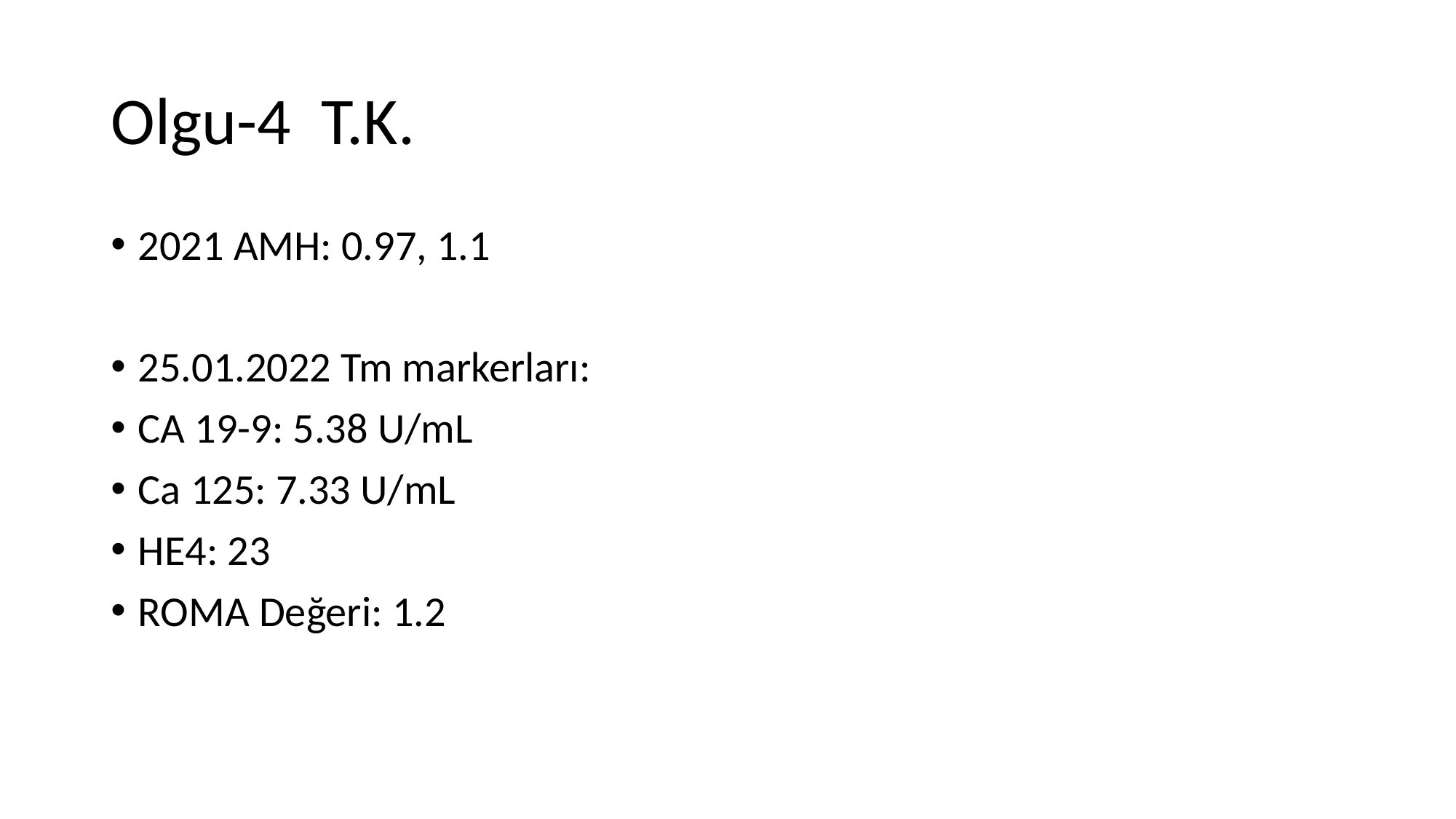

# Olgu-4  T.K.
2021 AMH: 0.97, 1.1

25.01.2022 Tm markerları:
CA 19-9: 5.38 U/mL
Ca 125: 7.33 U/mL
HE4: 23
ROMA Değeri: 1.2